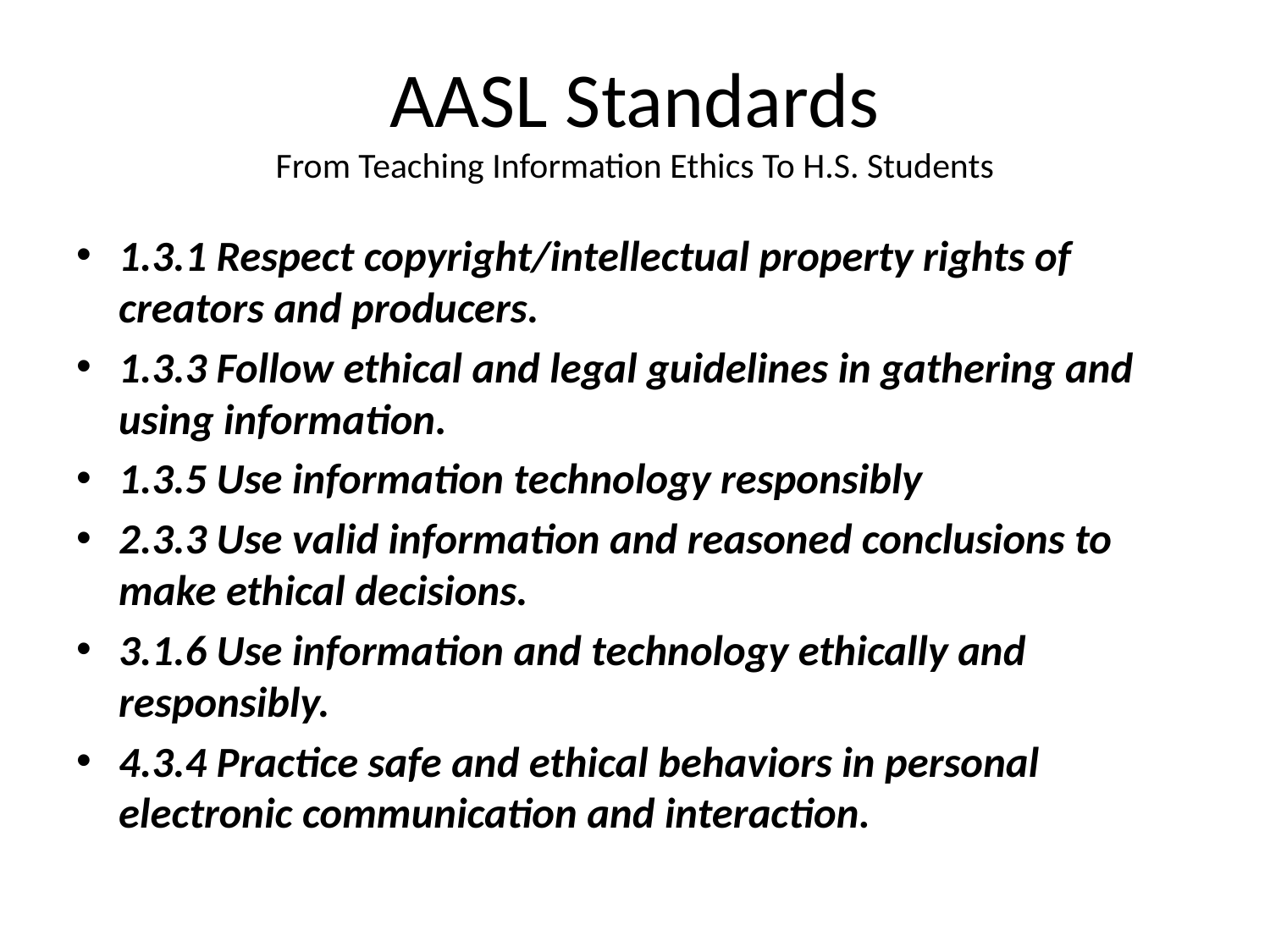

# AASL Standards From Teaching Information Ethics To H.S. Students
1.3.1 Respect copyright/intellectual property rights of creators and producers.
1.3.3 Follow ethical and legal guidelines in gathering and using information.
1.3.5 Use information technology responsibly
2.3.3 Use valid information and reasoned conclusions to make ethical decisions.
3.1.6 Use information and technology ethically and responsibly.
4.3.4 Practice safe and ethical behaviors in personal electronic communication and interaction.